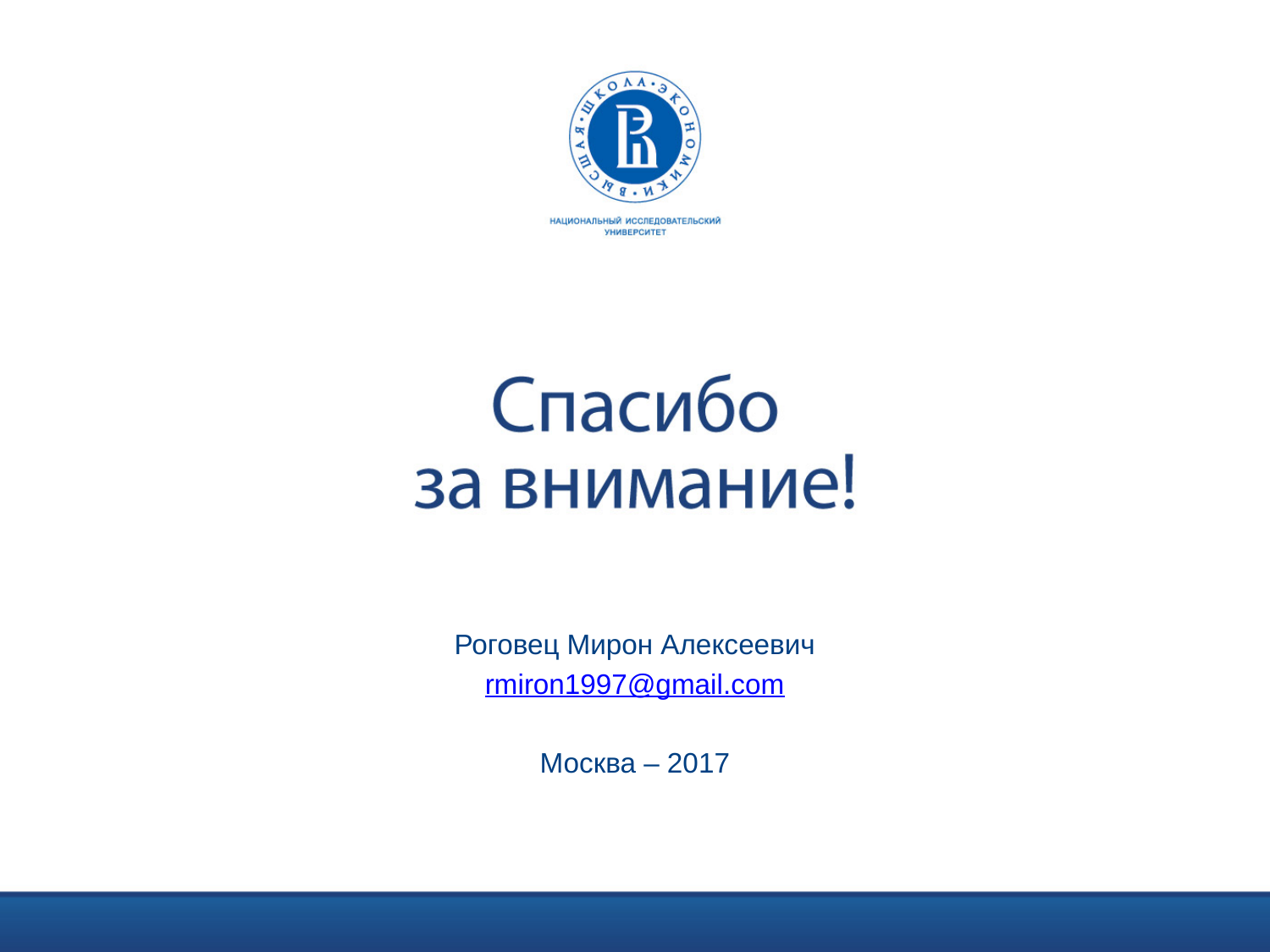

Роговец Мирон Алексеевич
rmiron1997@gmail.com

Москва – 2017